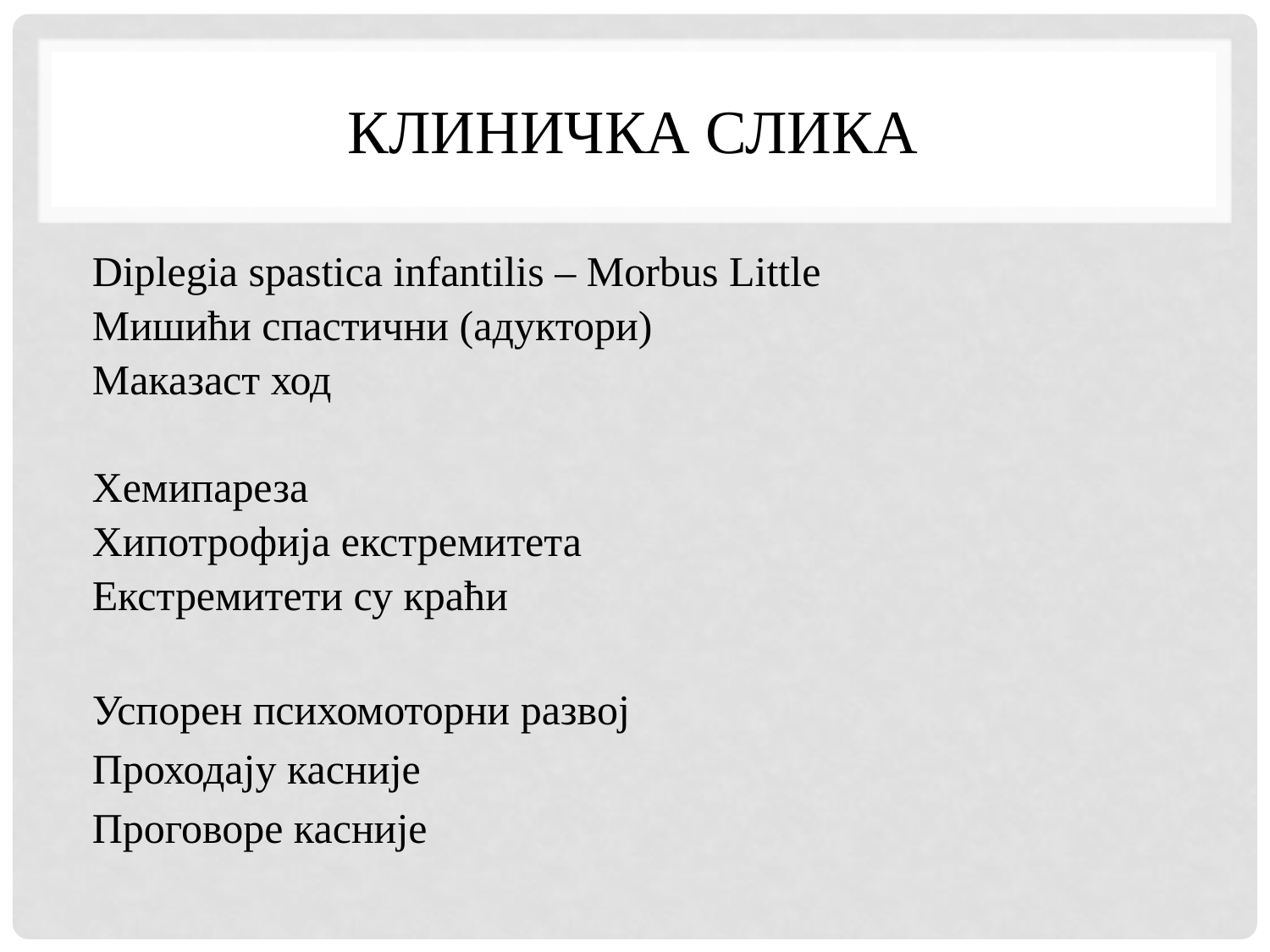

# Клиничка слика
Diplegia spastica infantilis – Morbus Little
Мишићи спастични (адуктори)
Маказаст ход

Хемипареза
Хипотрофија екстремитета
Екстремитети су краћи

Успорен психомоторни развој
Проходају касније
Проговоре касније